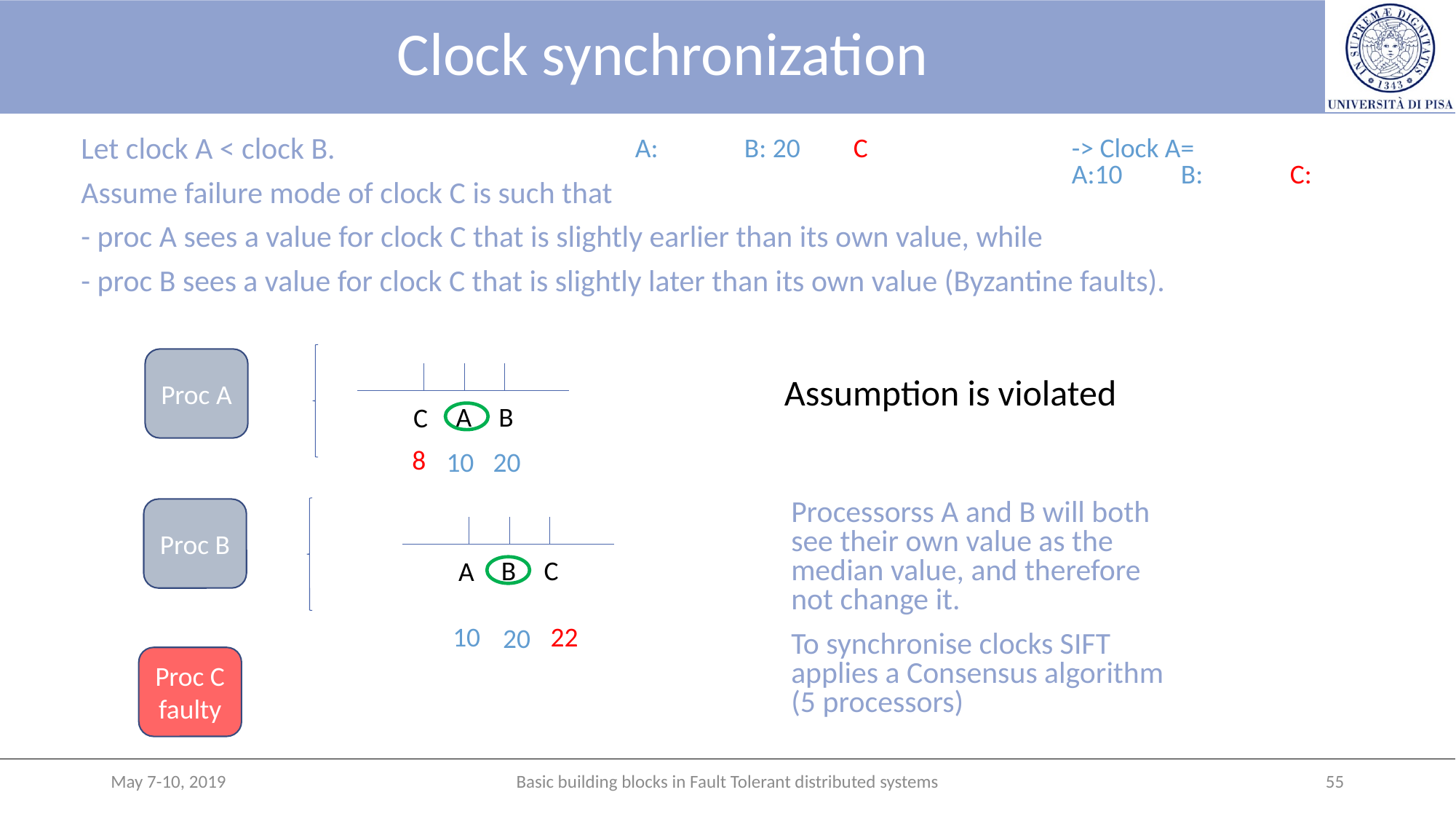

# Clock synchronization
Let clock A < clock B.
Assume failure mode of clock C is such that
- proc A sees a value for clock C that is slightly earlier than its own value, while
- proc B sees a value for clock C that is slightly later than its own value (Byzantine faults).

A:	B: 20	C		-> Clock A=
				A:10	B:	C:

Proc A
Assumption is violated
A
B
C

   8
10
20
Processorss A and B will both  see their own value as the median value, and therefore not change it.

Proc B
B
C
A

10
22
20
To synchronise clocks SIFT applies a Consensus algorithm (5 processors)
Proc C
faulty
May 7-10, 2019
Basic building blocks in Fault Tolerant distributed systems
55